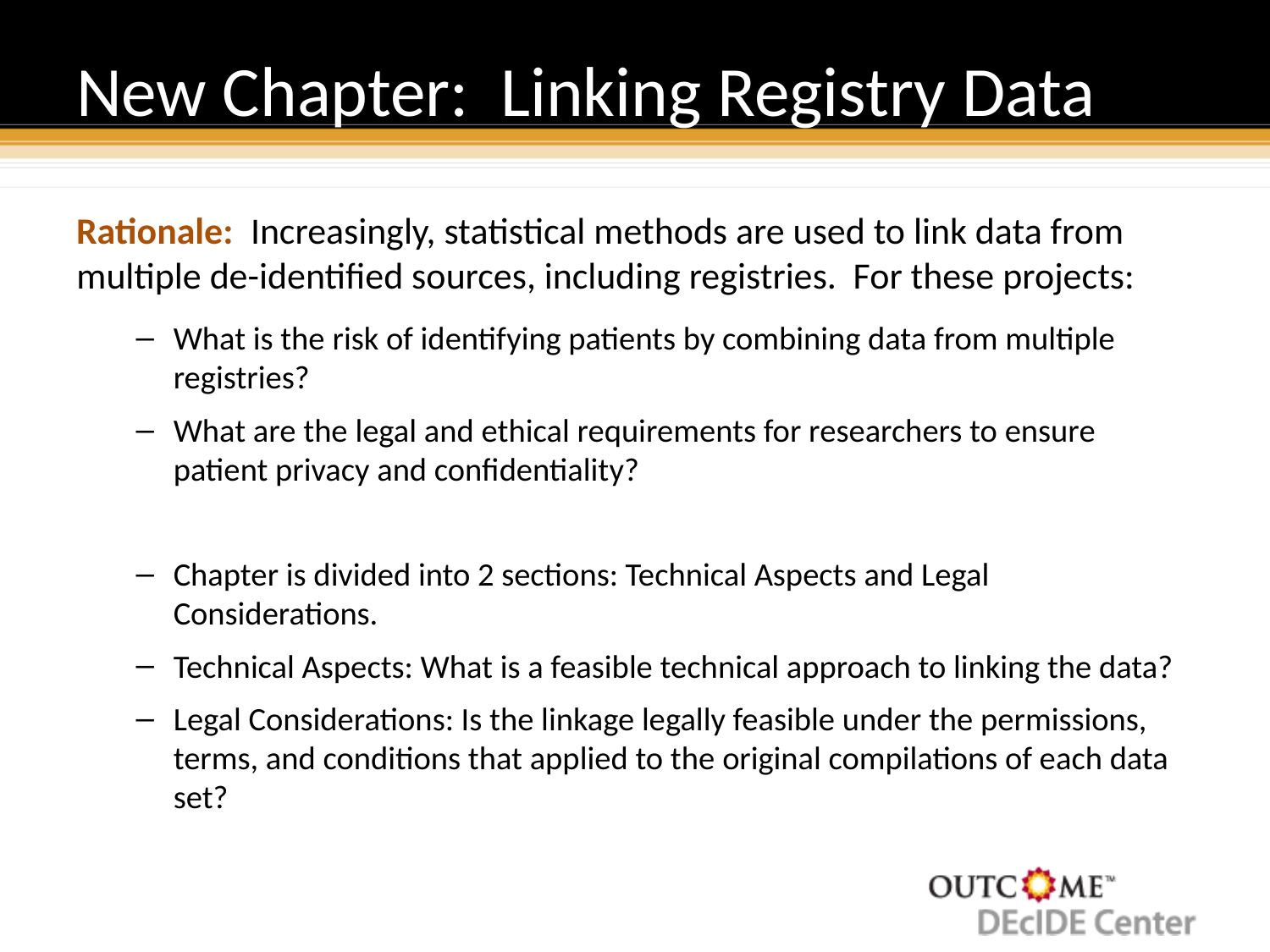

# New Chapter:  Linking Registry Data
Rationale:  Increasingly, statistical methods are used to link data from multiple de-identified sources, including registries.  For these projects:
What is the risk of identifying patients by combining data from multiple registries?
What are the legal and ethical requirements for researchers to ensure patient privacy and confidentiality?
Linking Registry Data:  Overview
Chapter is divided into 2 sections: Technical Aspects and Legal Considerations.
Technical Aspects: What is a feasible technical approach to linking the data?
Legal Considerations: Is the linkage legally feasible under the permissions, terms, and conditions that applied to the original compilations of each data set?